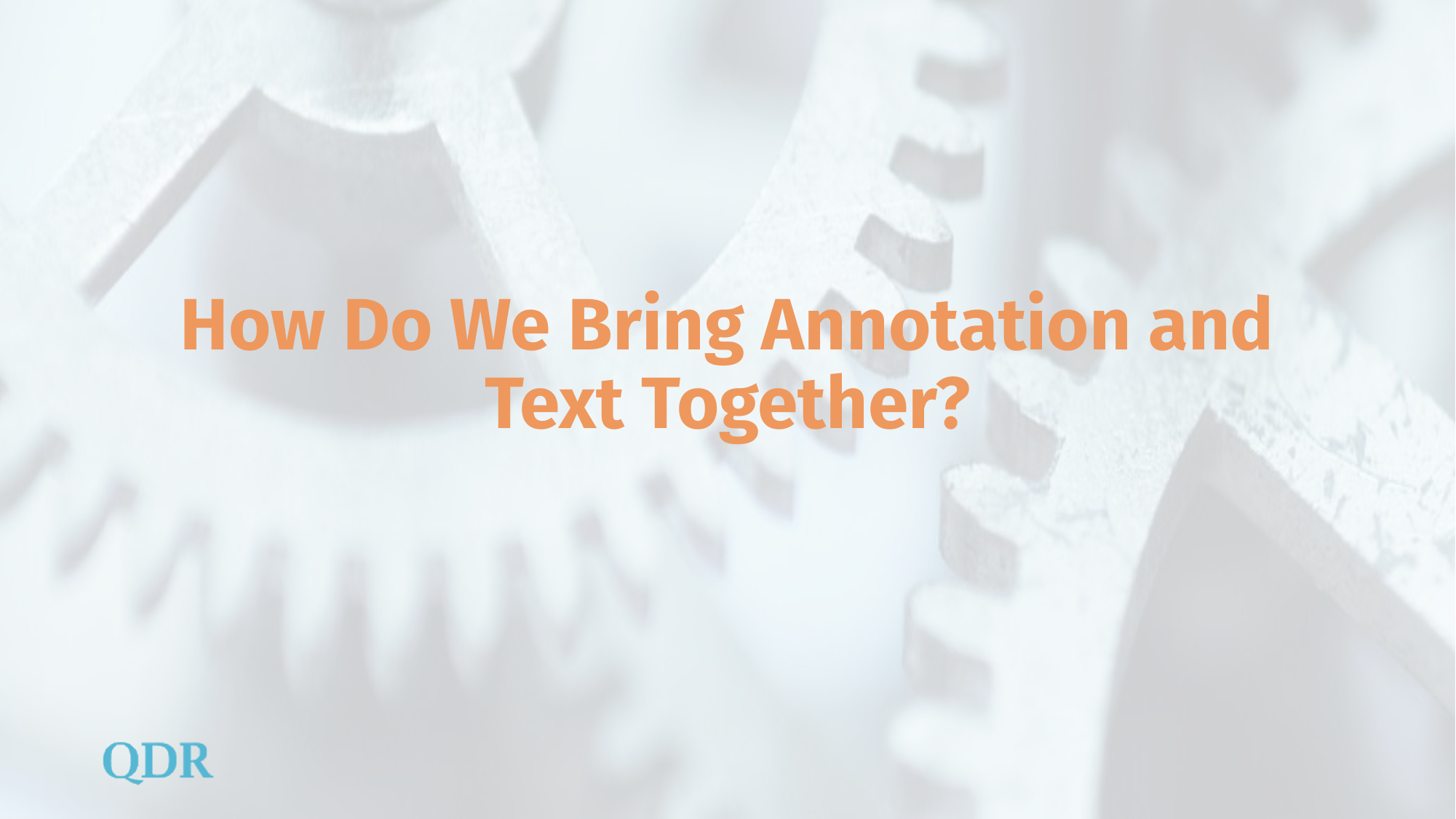

# How Do We Bring Annotation and Text Together?